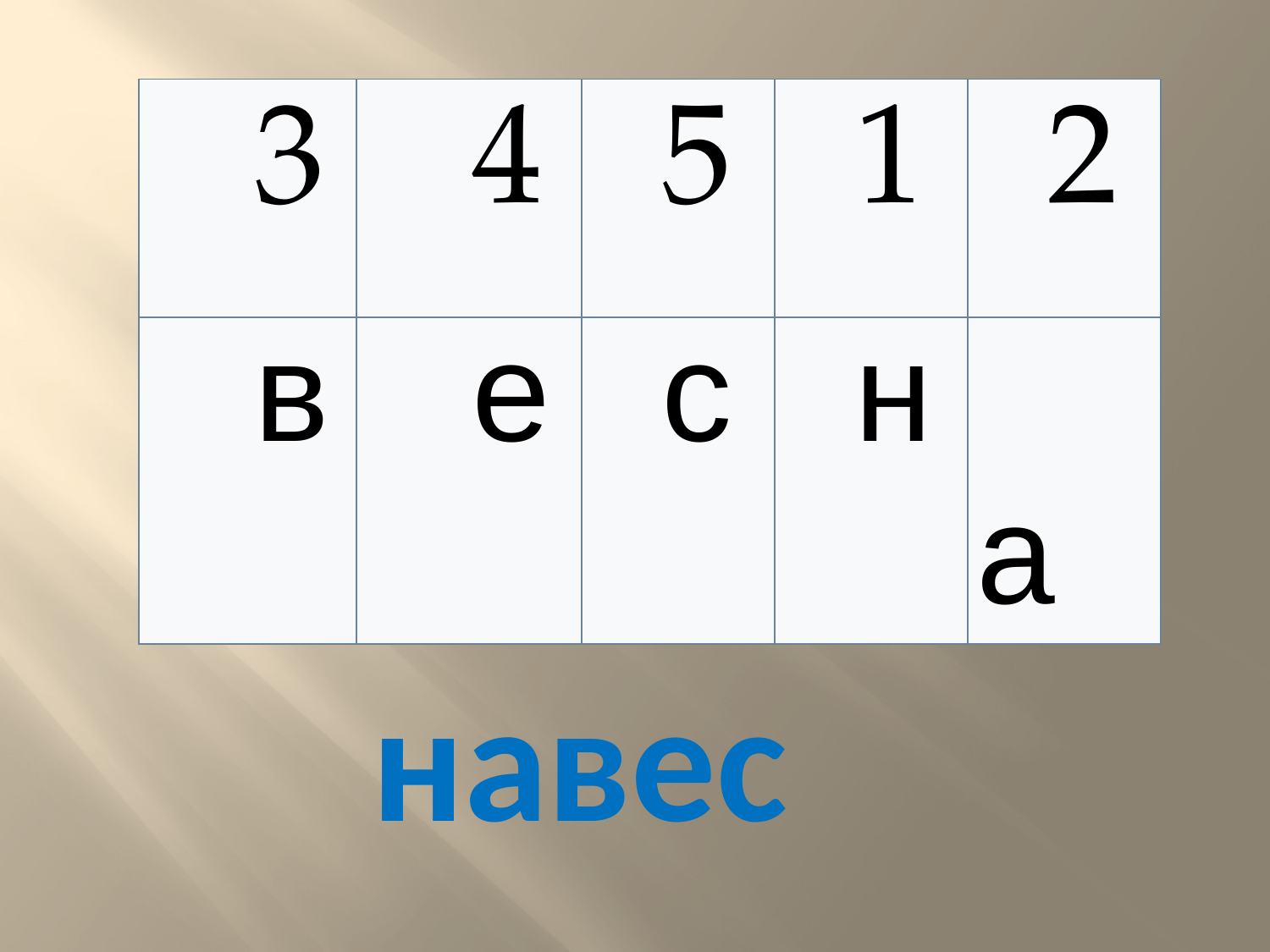

| 3 | 4 | 5 | 1 | 2 |
| --- | --- | --- | --- | --- |
| в | е | с | н | а |
навес